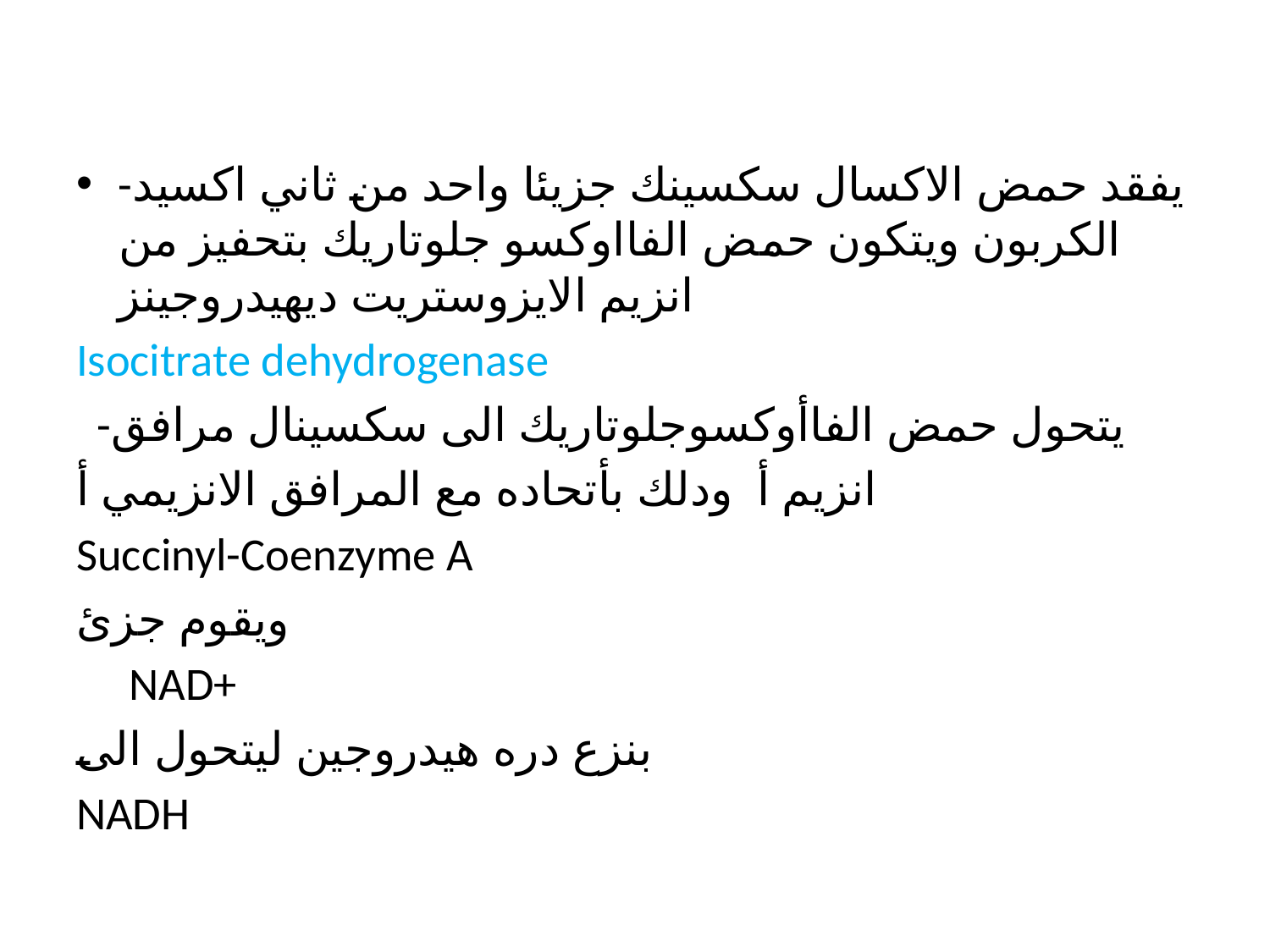

-يفقد حمض الاكسال سكسينك جزيئا واحد من ثاني اكسيد الكربون ويتكون حمض الفااوكسو جلوتاريك بتحفيز من انزيم الايزوستريت ديهيدروجينز
Isocitrate dehydrogenase
  -يتحول حمض الفاأوكسوجلوتاريك الى سكسينال مرافق
انزيم أ  ودلك بأتحاده مع المرافق الانزيمي أ
Succinyl-Coenzyme A
ويقوم جزئ
     NAD+
بنزع دره هيدروجين ليتحول الى
NADH